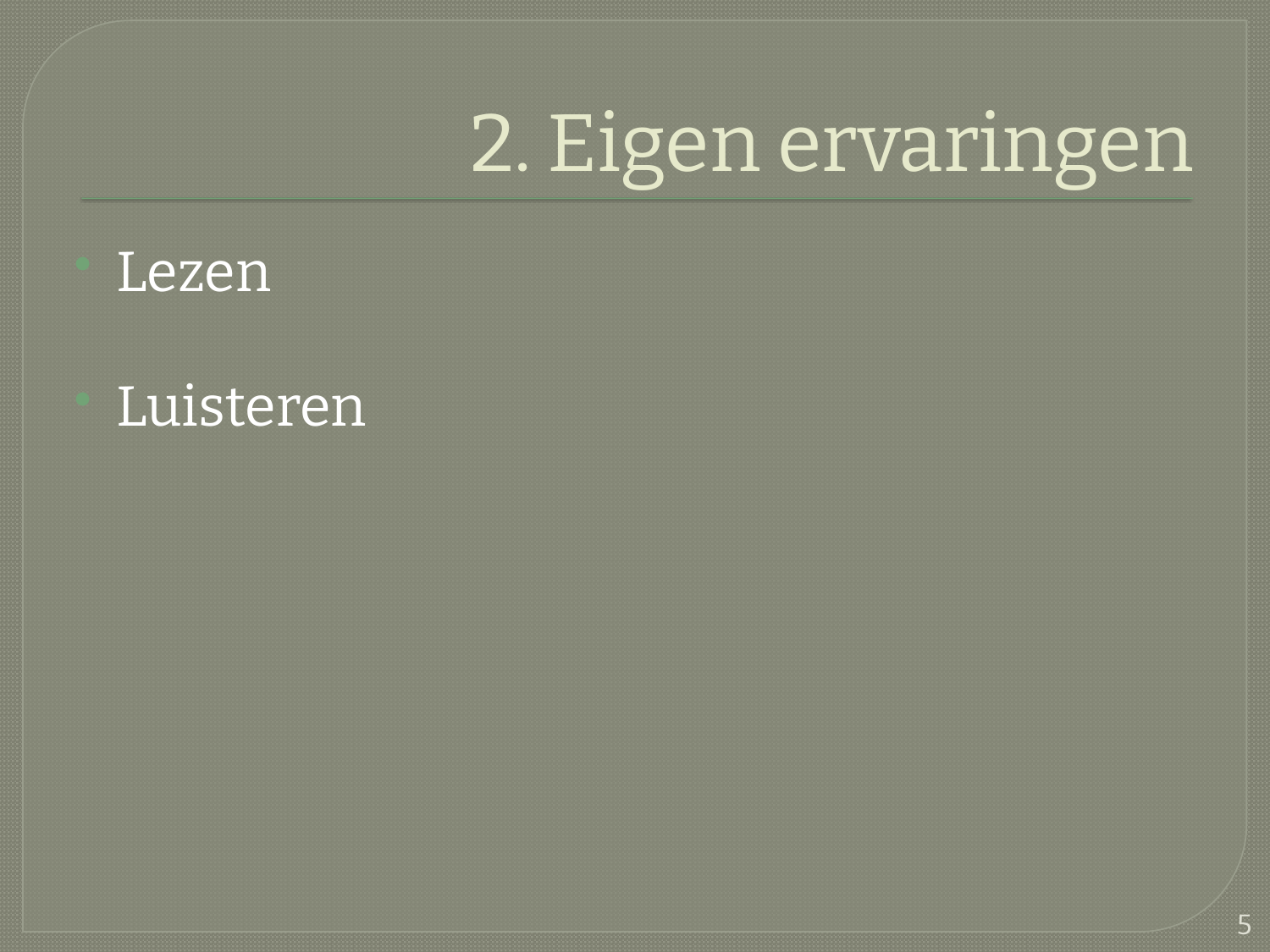

# 2. Eigen ervaringen
Lezen

Luisteren
5